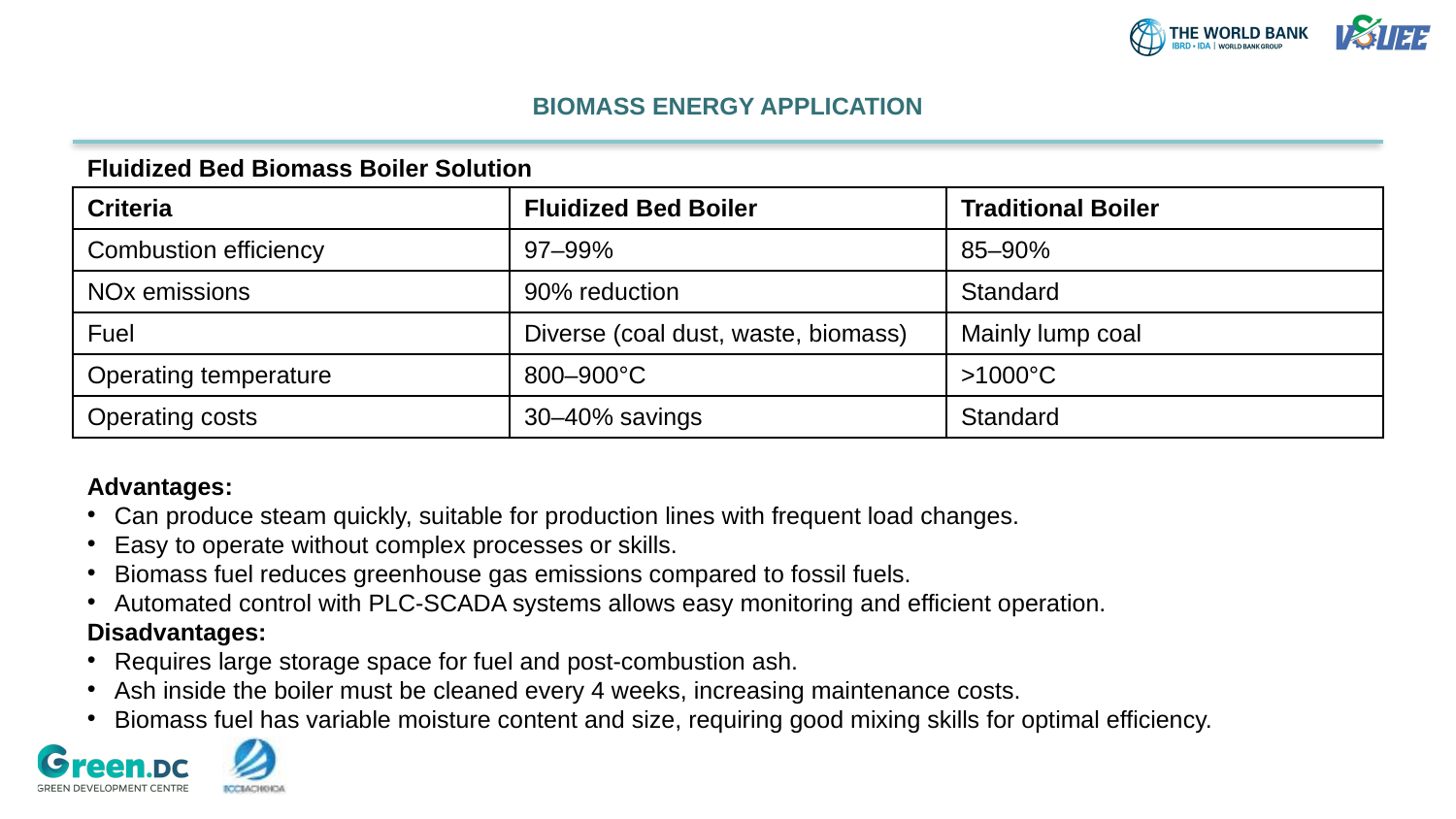

BIOMASS ENERGY APPLICATION
Fluidized Bed Biomass Boiler Solution
| Criteria | Fluidized Bed Boiler | Traditional Boiler |
| --- | --- | --- |
| Combustion efficiency | 97–99% | 85–90% |
| NOx emissions | 90% reduction | Standard |
| Fuel | Diverse (coal dust, waste, biomass) | Mainly lump coal |
| Operating temperature | 800–900°C | >1000°C |
| Operating costs | 30–40% savings | Standard |
Advantages:
Can produce steam quickly, suitable for production lines with frequent load changes.
Easy to operate without complex processes or skills.
Biomass fuel reduces greenhouse gas emissions compared to fossil fuels.
Automated control with PLC-SCADA systems allows easy monitoring and efficient operation.
Disadvantages:
Requires large storage space for fuel and post-combustion ash.
Ash inside the boiler must be cleaned every 4 weeks, increasing maintenance costs.
Biomass fuel has variable moisture content and size, requiring good mixing skills for optimal efficiency.